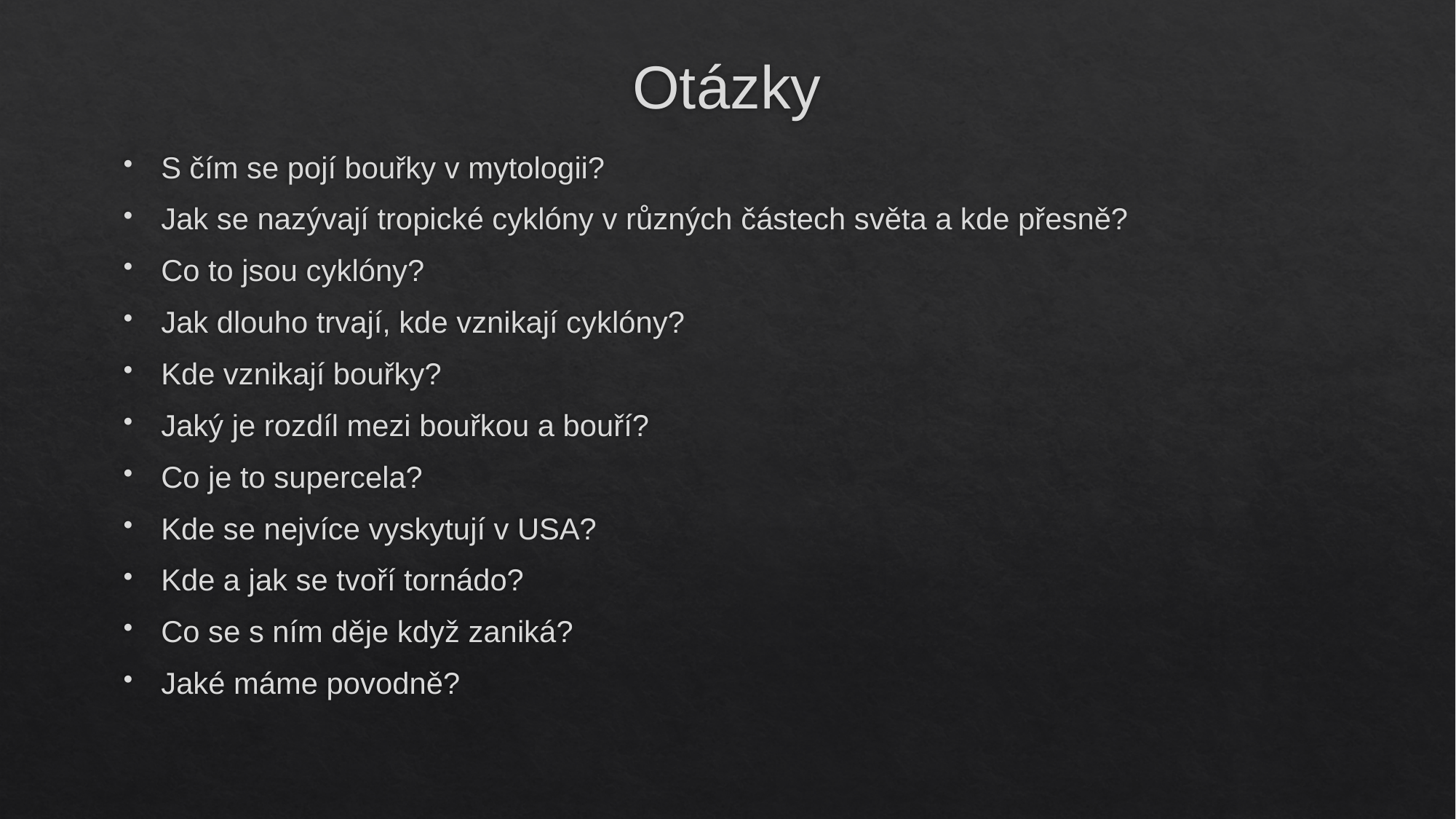

# Otázky
S čím se pojí bouřky v mytologii?
Jak se nazývají tropické cyklóny v různých částech světa a kde přesně?
Co to jsou cyklóny?
Jak dlouho trvají, kde vznikají cyklóny?
Kde vznikají bouřky?
Jaký je rozdíl mezi bouřkou a bouří?
Co je to supercela?
Kde se nejvíce vyskytují v USA?
Kde a jak se tvoří tornádo?
Co se s ním děje když zaniká?
Jaké máme povodně?